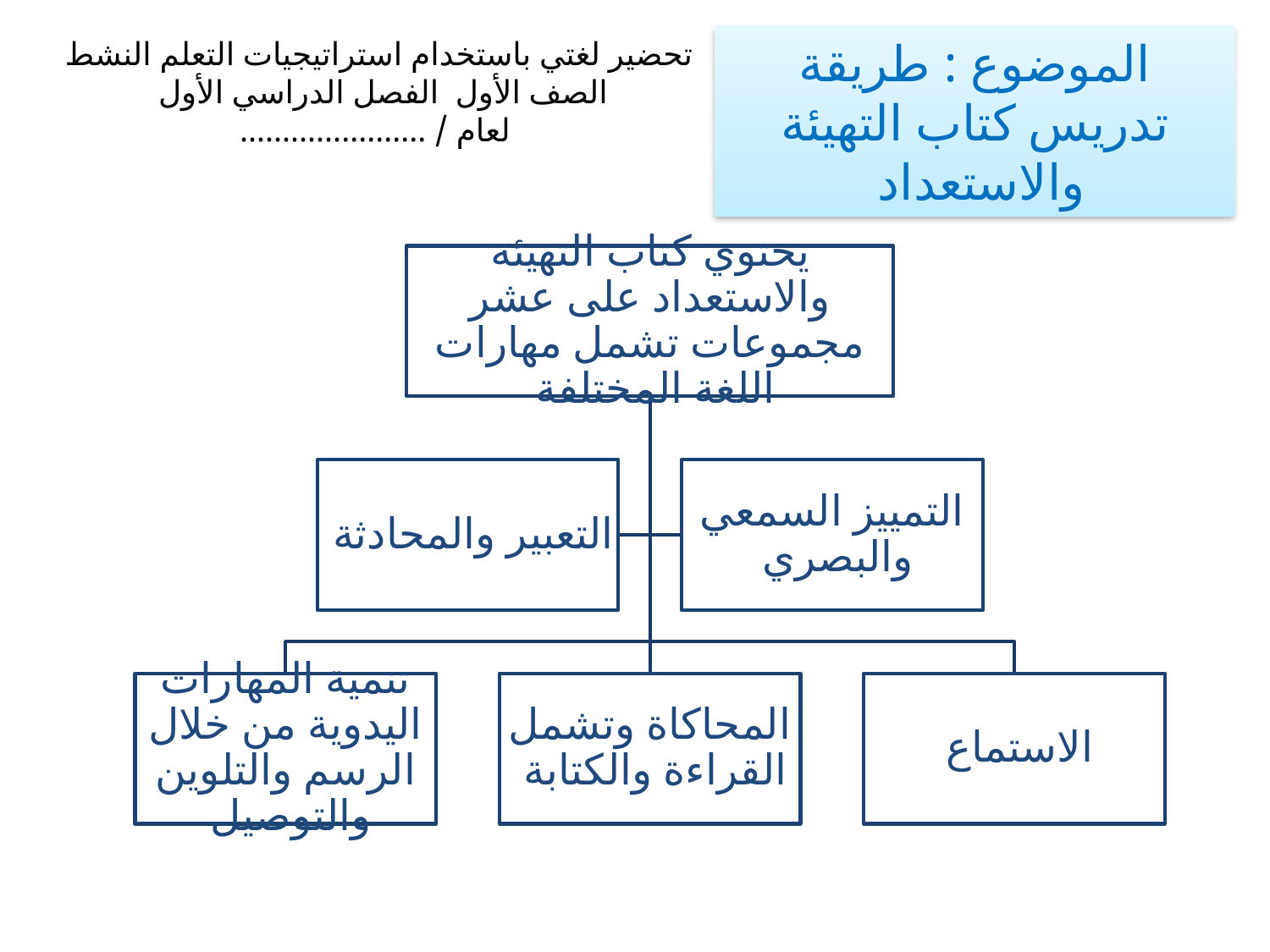

الموضوع : طريقة تدريس كتاب التهيئة والاستعداد
تحضير لغتي باستخدام استراتيجيات التعلم النشط
الصف الأول  الفصل الدراسي الأول   لعام / ......................

يحتوي كتاب التهيئة والاستعداد على عشر مجموعات تشمل مهارات اللغة المختلفة
تنمية المهارات اليدوية من خلال الرسم والتلوين والتوصيل
المحاكاة وتشمل القراءة والكتابة
الاستماع
التعبير والمحادثة
التمييز السمعي والبصري